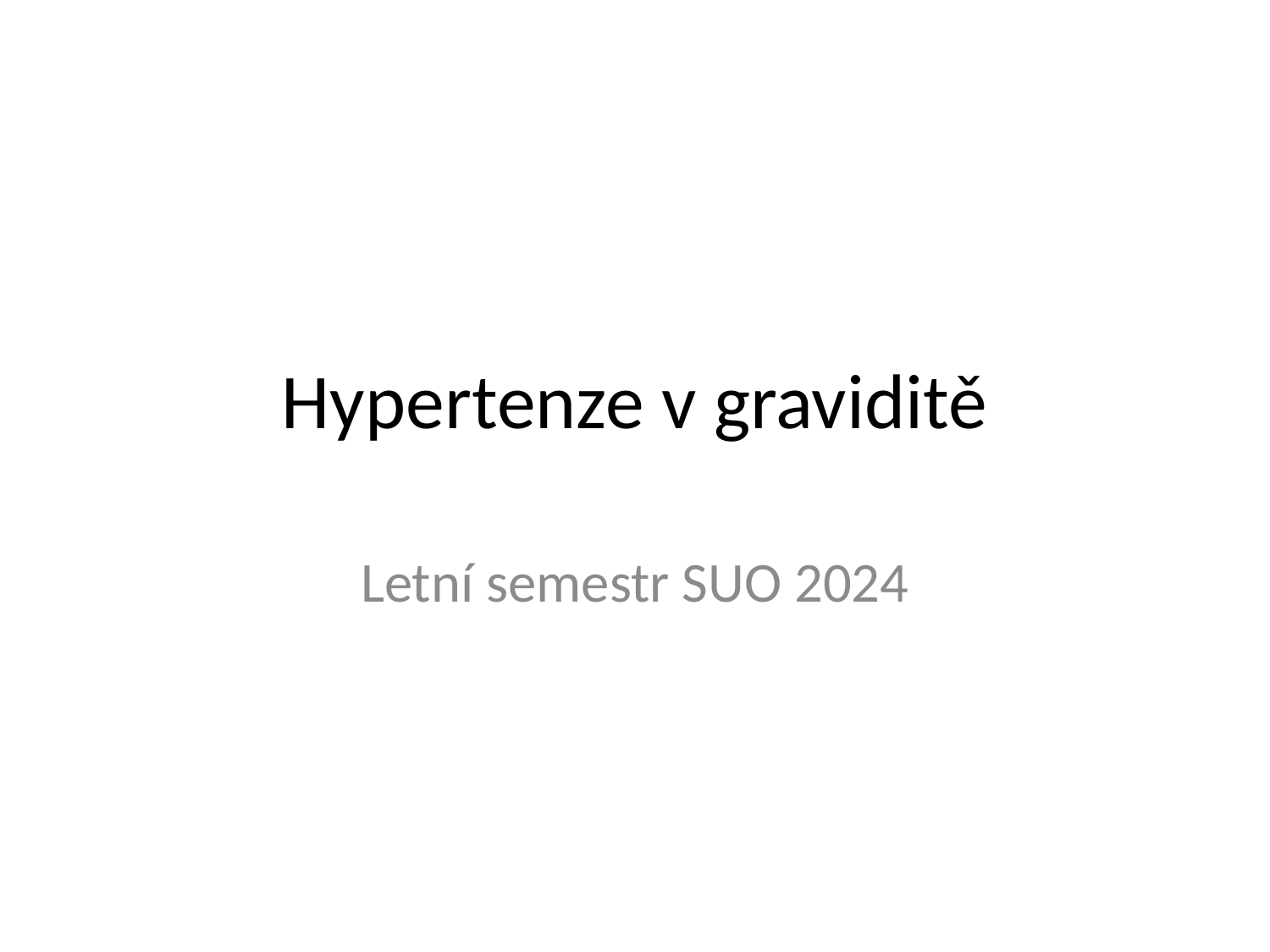

# Hypertenze v graviditě
Letní semestr SUO 2024